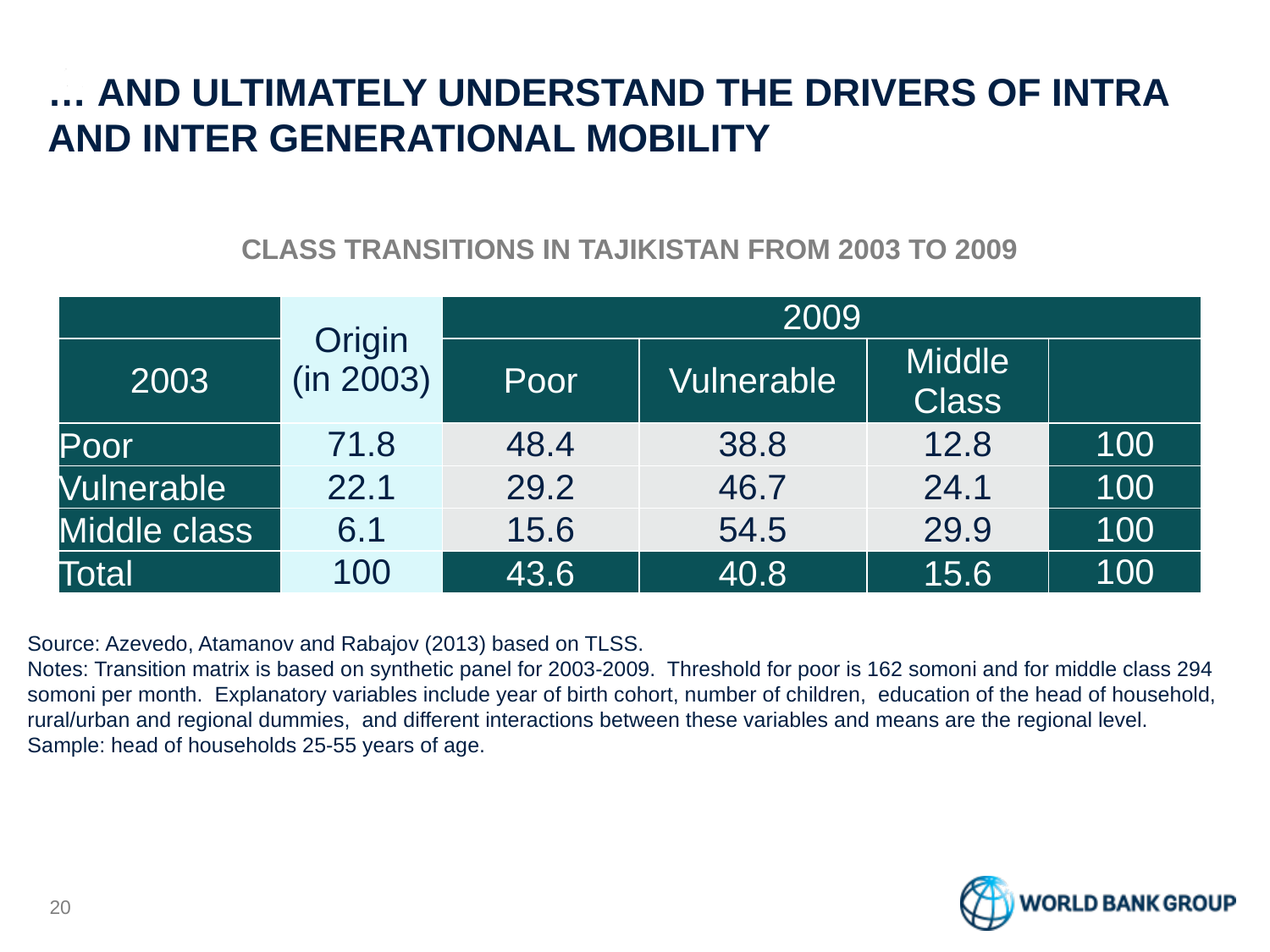

# … AND ULTIMATELY UNDERSTAND THE DRIVERS OF INTRA AND INTER GENERATIONAL MOBILITY
CLASS TRANSITIONS IN TAJIKISTAN FROM 2003 TO 2009
|  | Origin (in 2003) | 2009 |  |  |  |
| --- | --- | --- | --- | --- | --- |
| 2003 |  | Poor | Vulnerable | Middle Class |  |
| Poor | 71.8 | 48.4 | 38.8 | 12.8 | 100 |
| Vulnerable | 22.1 | 29.2 | 46.7 | 24.1 | 100 |
| Middle class | 6.1 | 15.6 | 54.5 | 29.9 | 100 |
| Total | 100 | 43.6 | 40.8 | 15.6 | 100 |
Source: Azevedo, Atamanov and Rabajov (2013) based on TLSS.
Notes: Transition matrix is based on synthetic panel for 2003-2009.  Threshold for poor is 162 somoni and for middle class 294 somoni per month.  Explanatory variables include year of birth cohort, number of children,  education of the head of household, rural/urban and regional dummies,  and different interactions between these variables and means are the regional level. Sample: head of households 25-55 years of age.
20